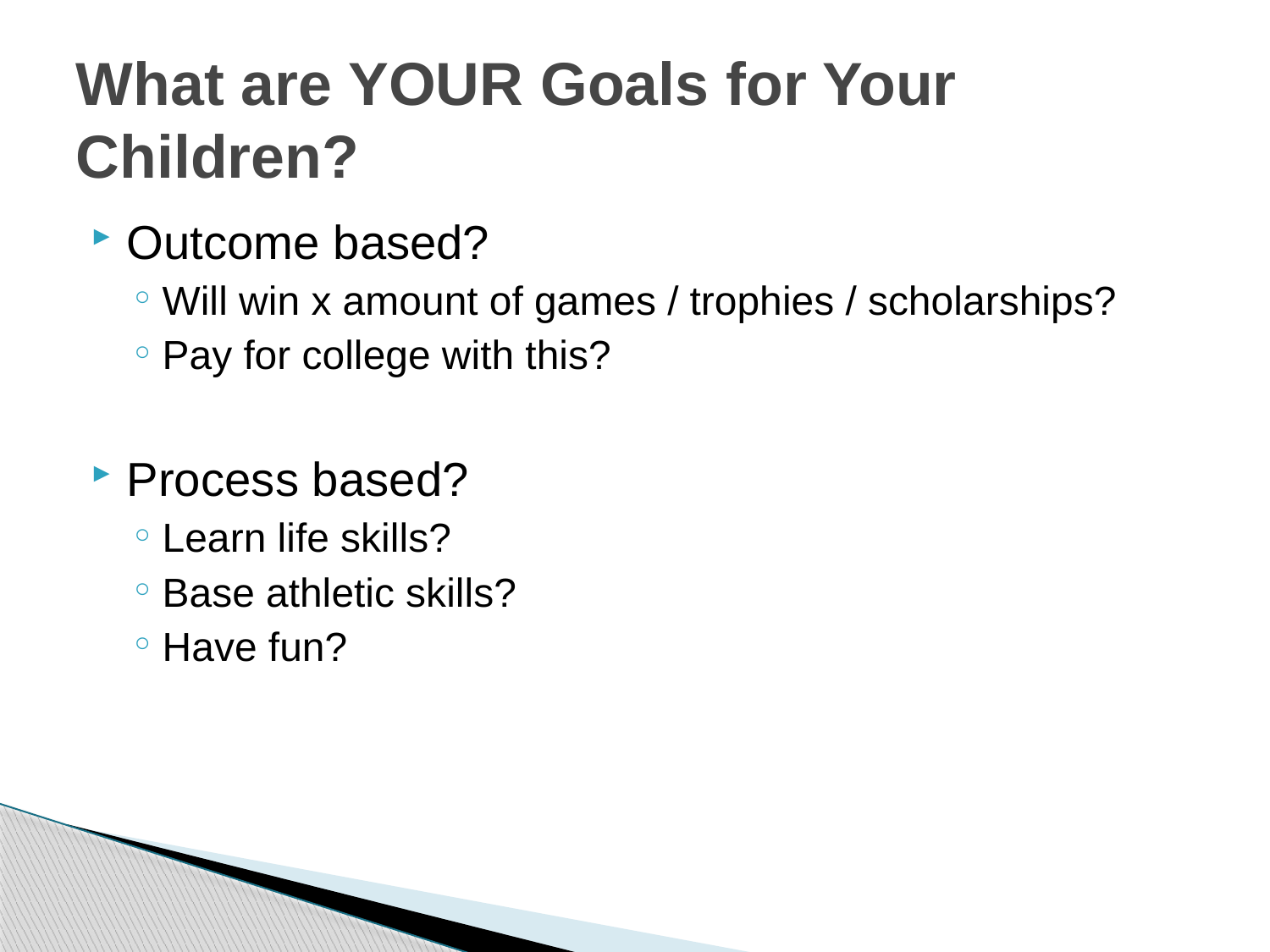

# What are YOUR Goals for Your Children?
Outcome based?
Will win x amount of games / trophies / scholarships?
Pay for college with this?

Process based?
Learn life skills?
Base athletic skills?
Have fun?